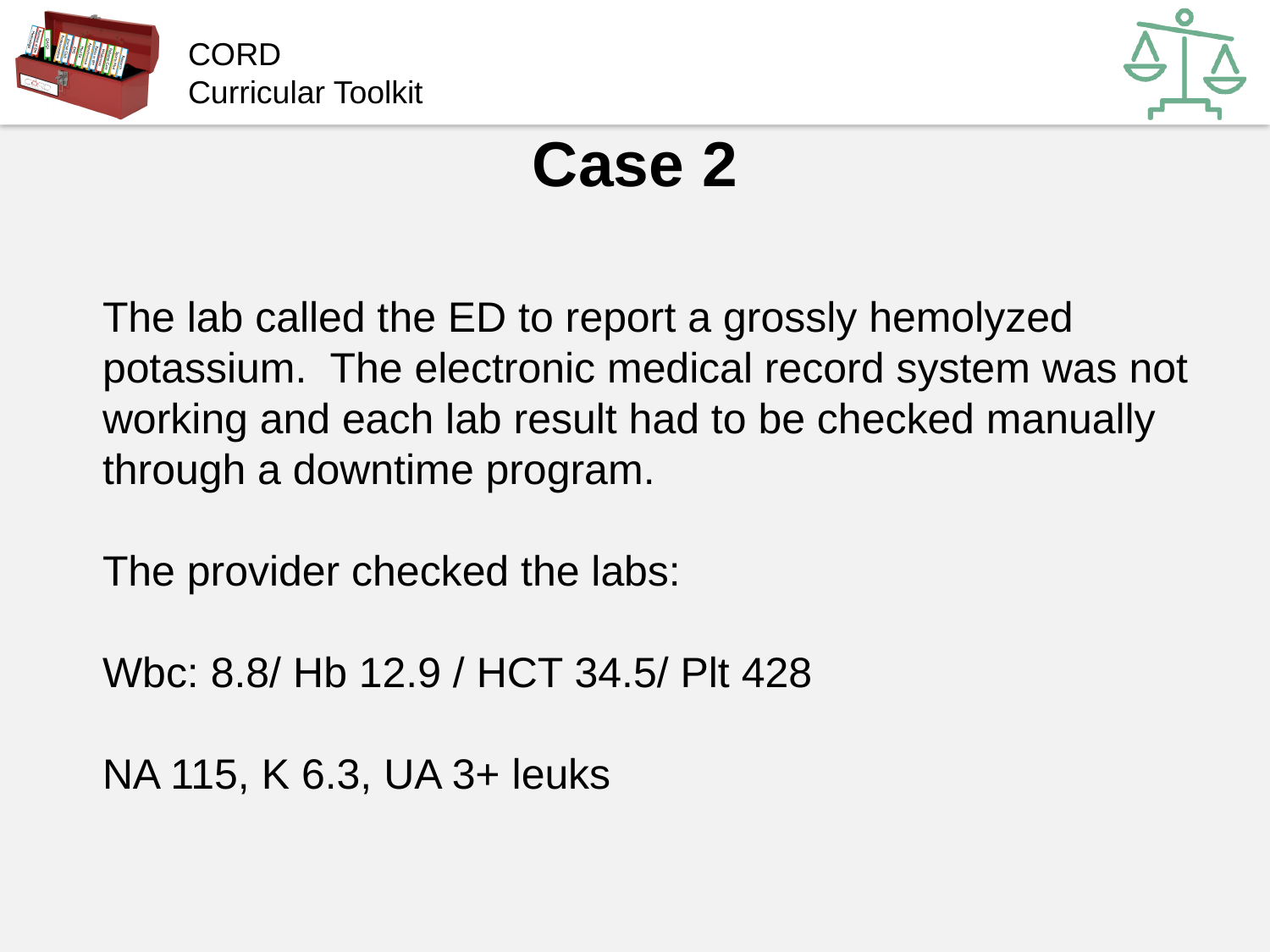

Case 2
The lab called the ED to report a grossly hemolyzed potassium.  The electronic medical record system was not working and each lab result had to be checked manually through a downtime program.

The provider checked the labs:

Wbc: 8.8/ Hb 12.9 / HCT 34.5/ Plt 428

NA 115, K 6.3, UA 3+ leuks